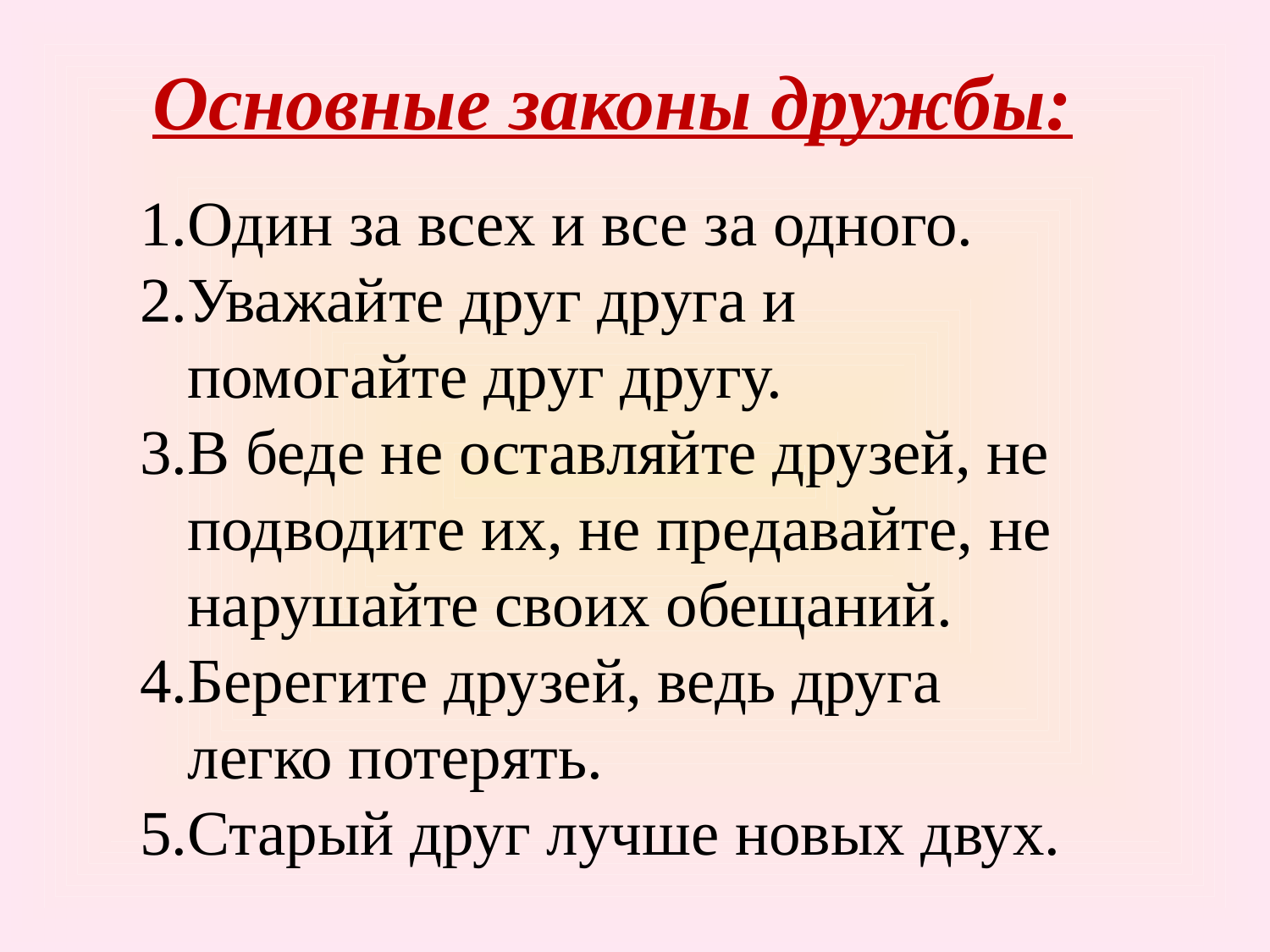

Основные законы дружбы:
Один за всех и все за одного.
Уважайте друг друга и помогайте друг другу.
В беде не оставляйте друзей, не подводите их, не предавайте, не нарушайте своих обещаний.
Берегите друзей, ведь друга легко потерять.
Старый друг лучше новых двух.